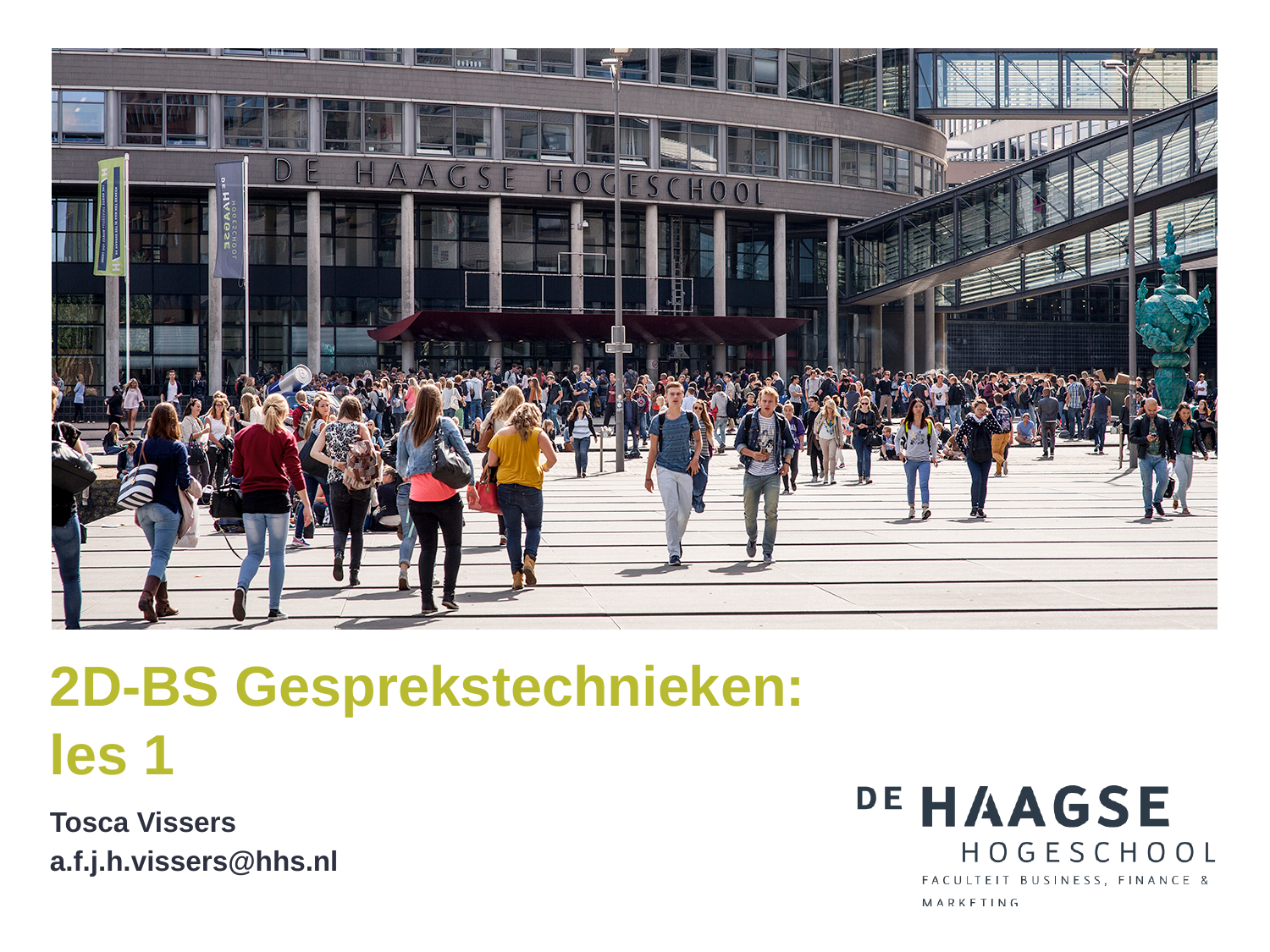

# 2D-BS Gesprekstechnieken: les 1
Tosca Vissers
a.f.j.h.vissers@hhs.nl